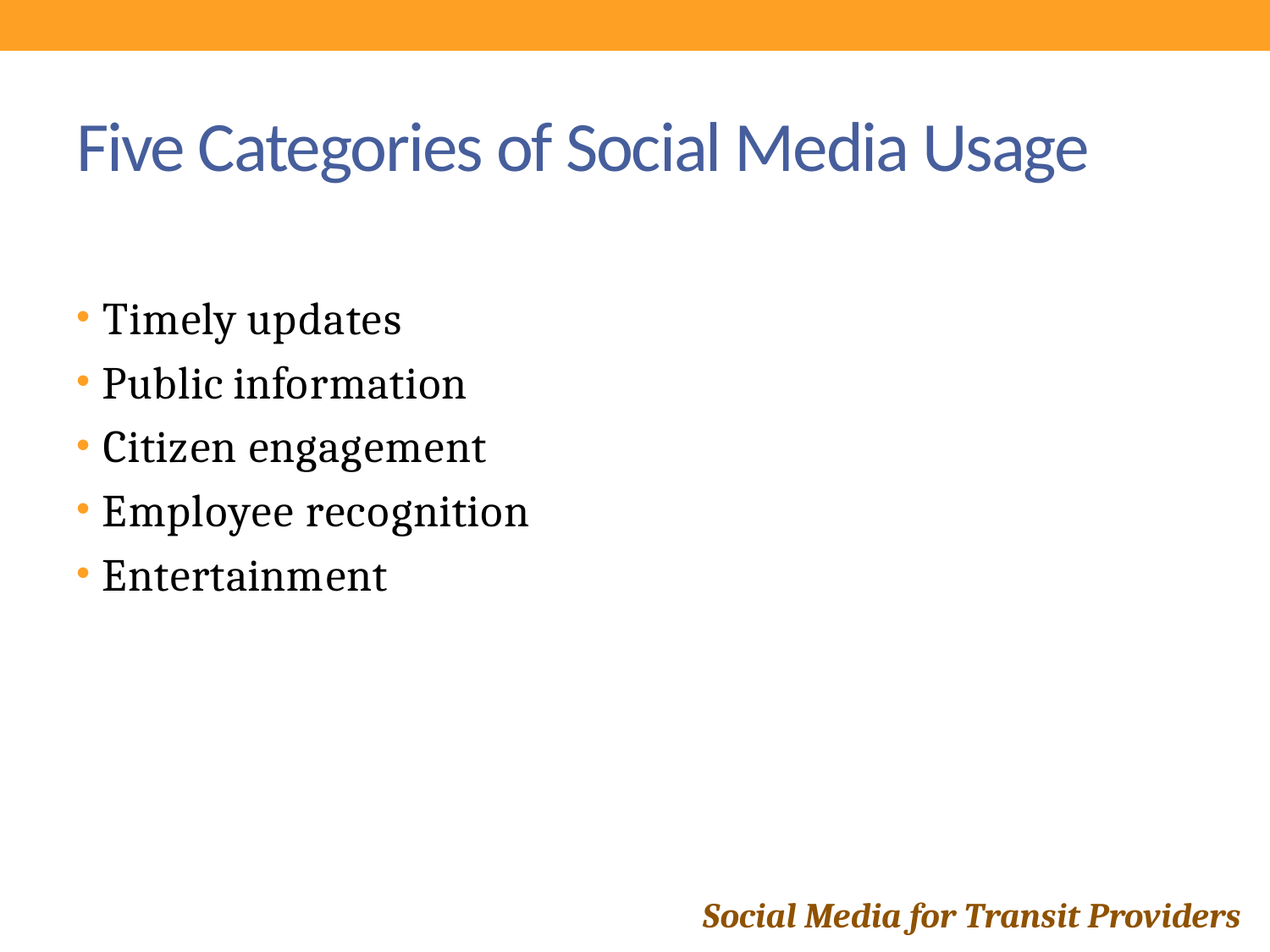

# Five Categories of Social Media Usage

Timely updates
Public information
Citizen engagement
Employee recognition
Entertainment
Social Media for Transit Providers